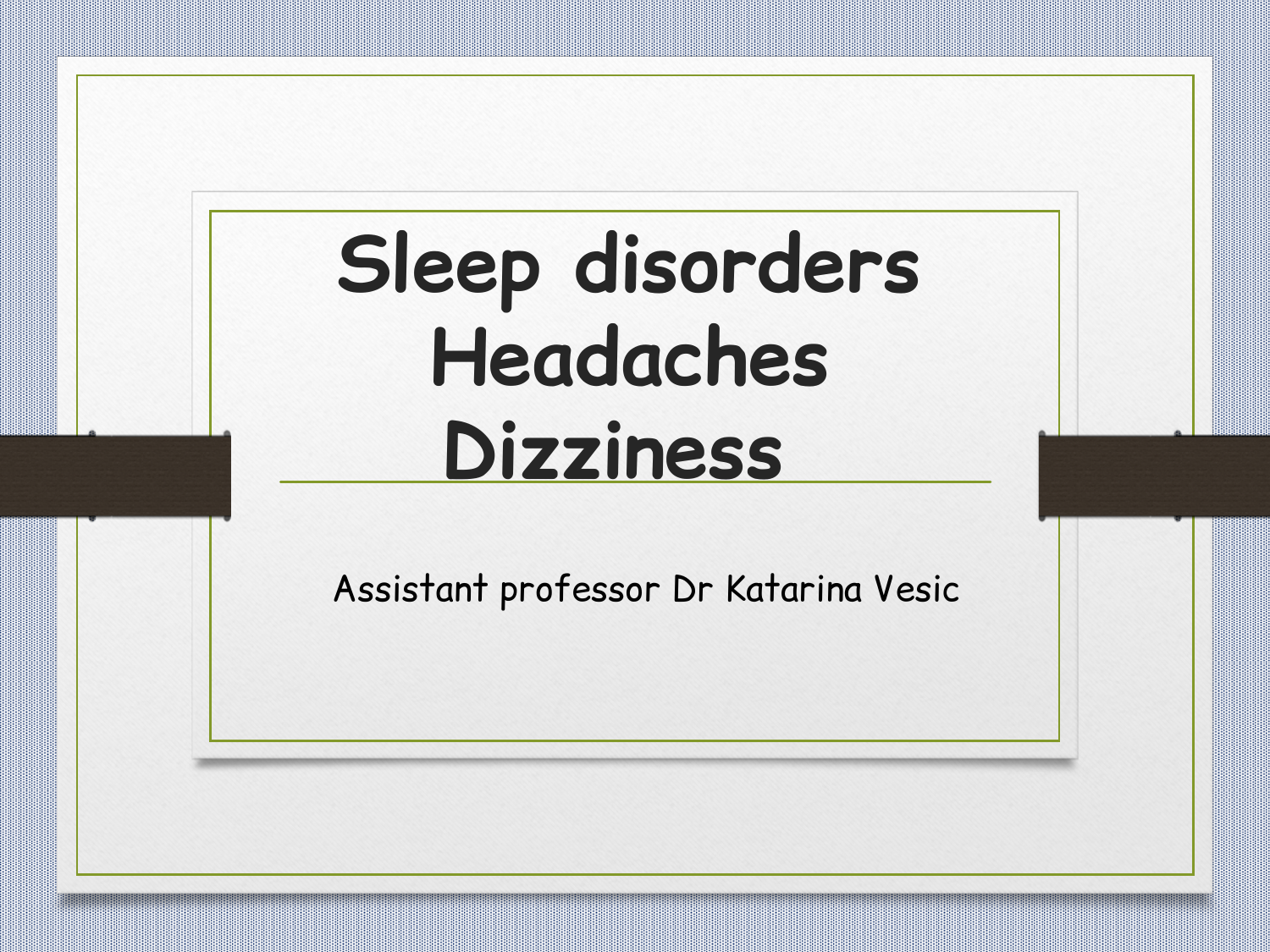

# Sleep disorders Headaches Dizziness

Assistant professor Dr Katarina Vesic